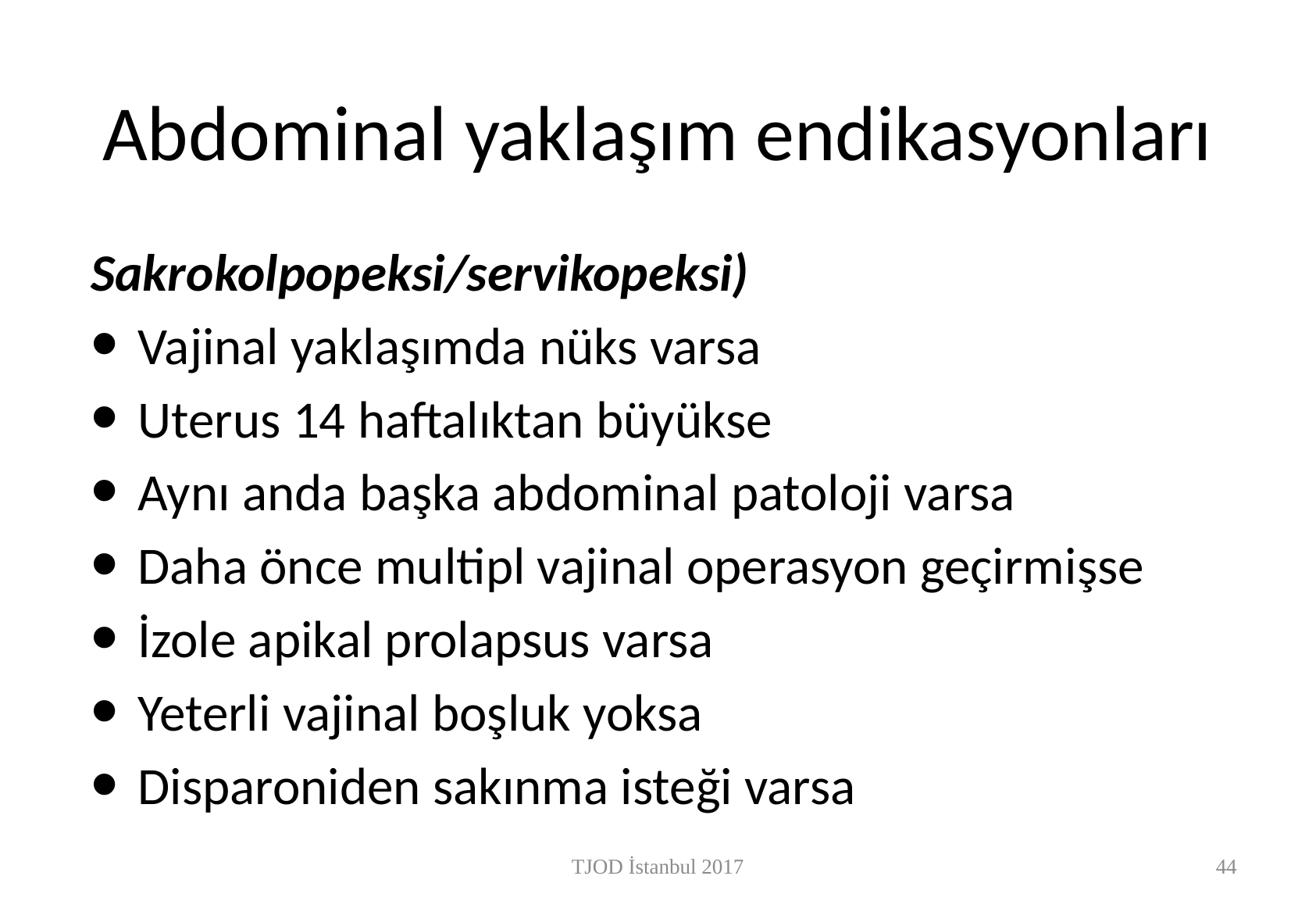

# Abdominal yaklaşım endikasyonları
Sakrokolpopeksi/servikopeksi)
Vajinal yaklaşımda nüks varsa
Uterus 14 haftalıktan büyükse
Aynı anda başka abdominal patoloji varsa
Daha önce multipl vajinal operasyon geçirmişse
İzole apikal prolapsus varsa
Yeterli vajinal boşluk yoksa
Disparoniden sakınma isteği varsa
TJOD İstanbul 2017
44